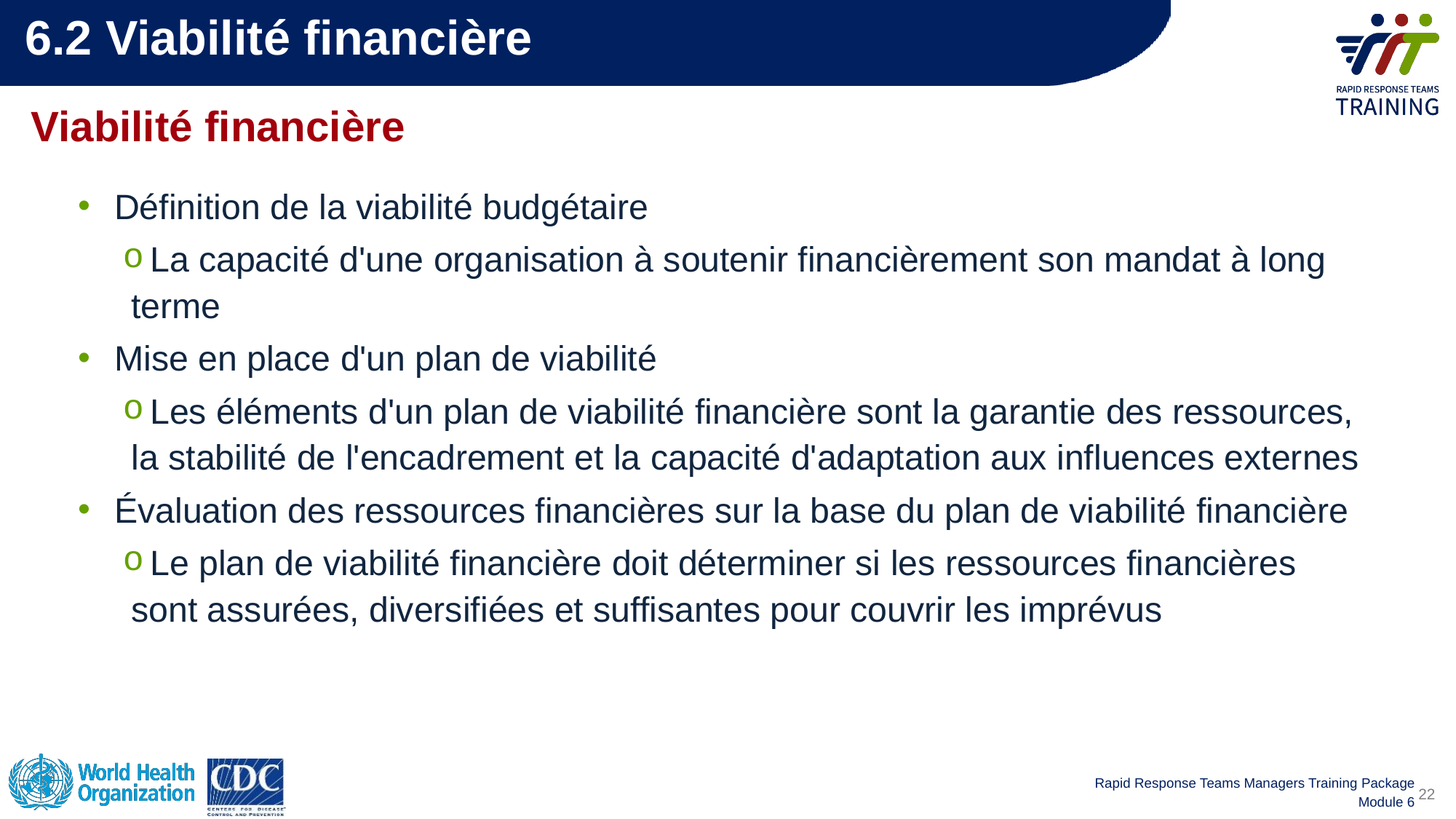

6.2 Viabilité financière
# Viabilité financière
Définition de la viabilité budgétaire
 La capacité d'une organisation à soutenir financièrement son mandat à long terme
Mise en place d'un plan de viabilité
 Les éléments d'un plan de viabilité financière sont la garantie des ressources, la stabilité de l'encadrement et la capacité d'adaptation aux influences externes
Évaluation des ressources financières sur la base du plan de viabilité financière
 Le plan de viabilité financière doit déterminer si les ressources financières sont assurées, diversifiées et suffisantes pour couvrir les imprévus

22